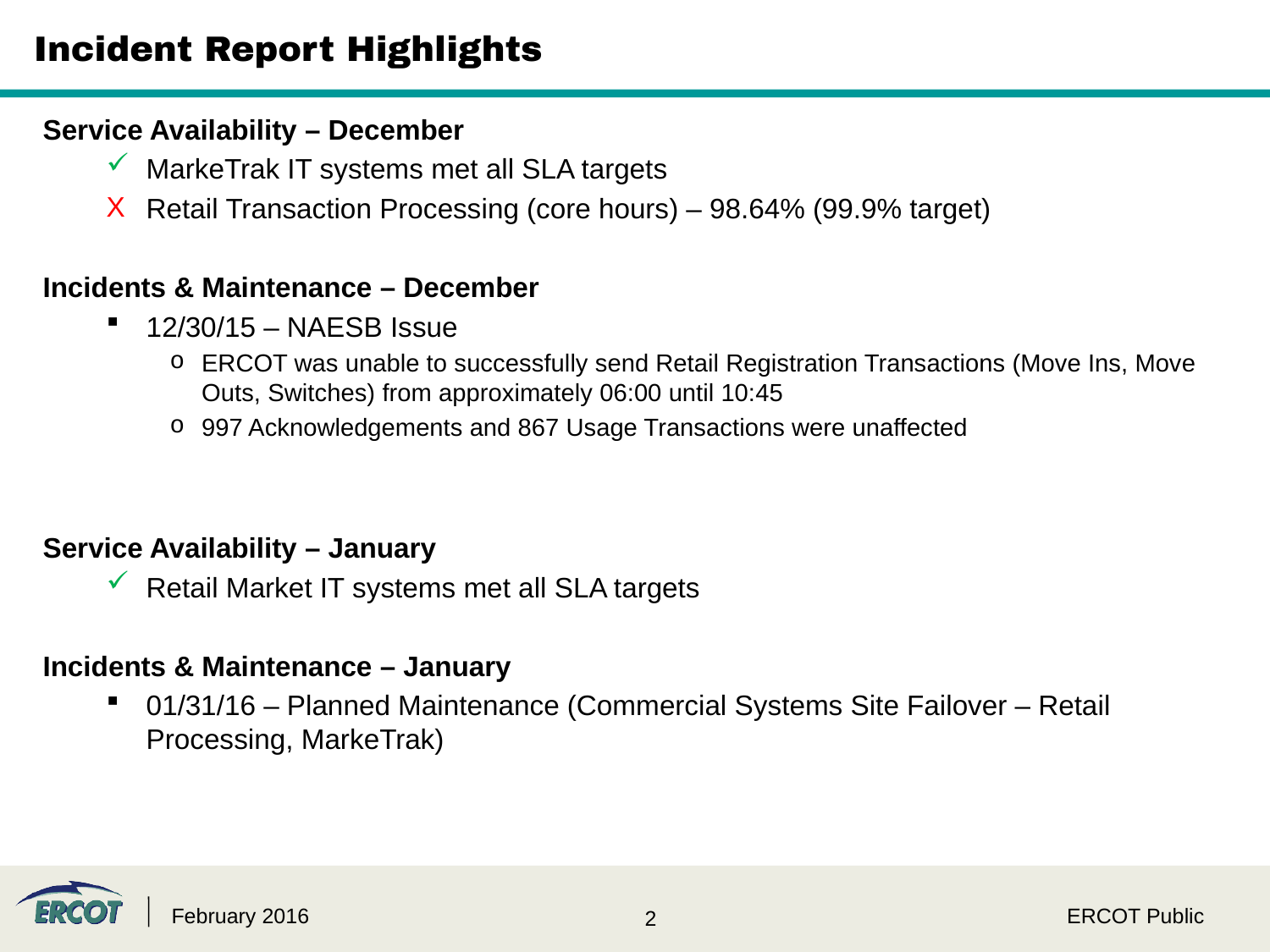

# Incident Report Highlights
Service Availability – December
MarkeTrak IT systems met all SLA targets
Retail Transaction Processing (core hours) – 98.64% (99.9% target)

Incidents & Maintenance – December
12/30/15 – NAESB Issue
ERCOT was unable to successfully send Retail Registration Transactions (Move Ins, Move Outs, Switches) from approximately 06:00 until 10:45
997 Acknowledgements and 867 Usage Transactions were unaffected

Service Availability – January
Retail Market IT systems met all SLA targets

Incidents & Maintenance – January
01/31/16 – Planned Maintenance (Commercial Systems Site Failover – Retail Processing, MarkeTrak)

February 2016
ERCOT Public